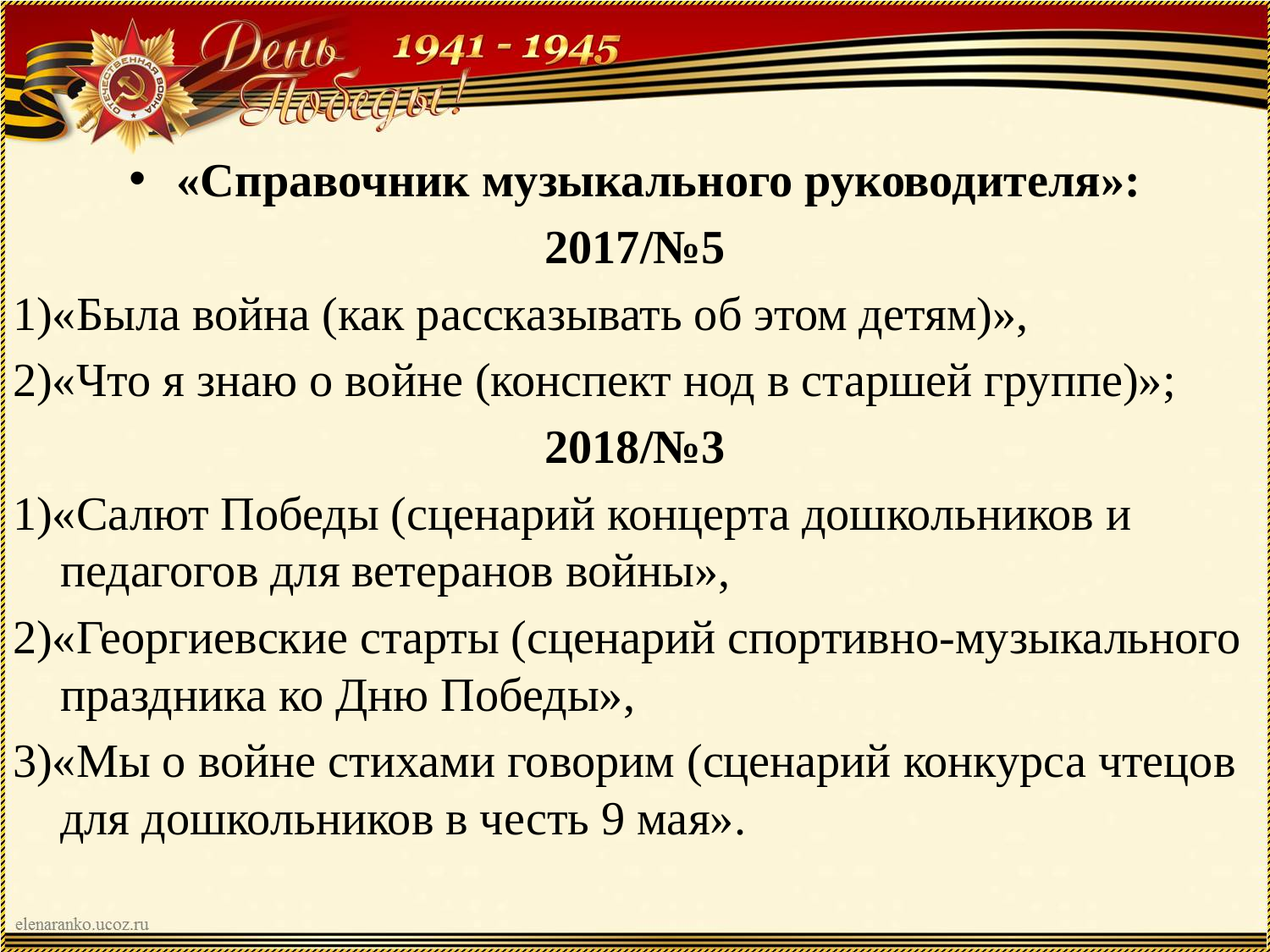

«Справочник музыкального руководителя»:
2017/№5
1)«Была война (как рассказывать об этом детям)»,
2)«Что я знаю о войне (конспект нод в старшей группе)»;
2018/№3
1)«Салют Победы (сценарий концерта дошкольников и педагогов для ветеранов войны»,
2)«Георгиевские старты (сценарий спортивно-музыкального праздника ко Дню Победы»,
3)«Мы о войне стихами говорим (сценарий конкурса чтецов для дошкольников в честь 9 мая».